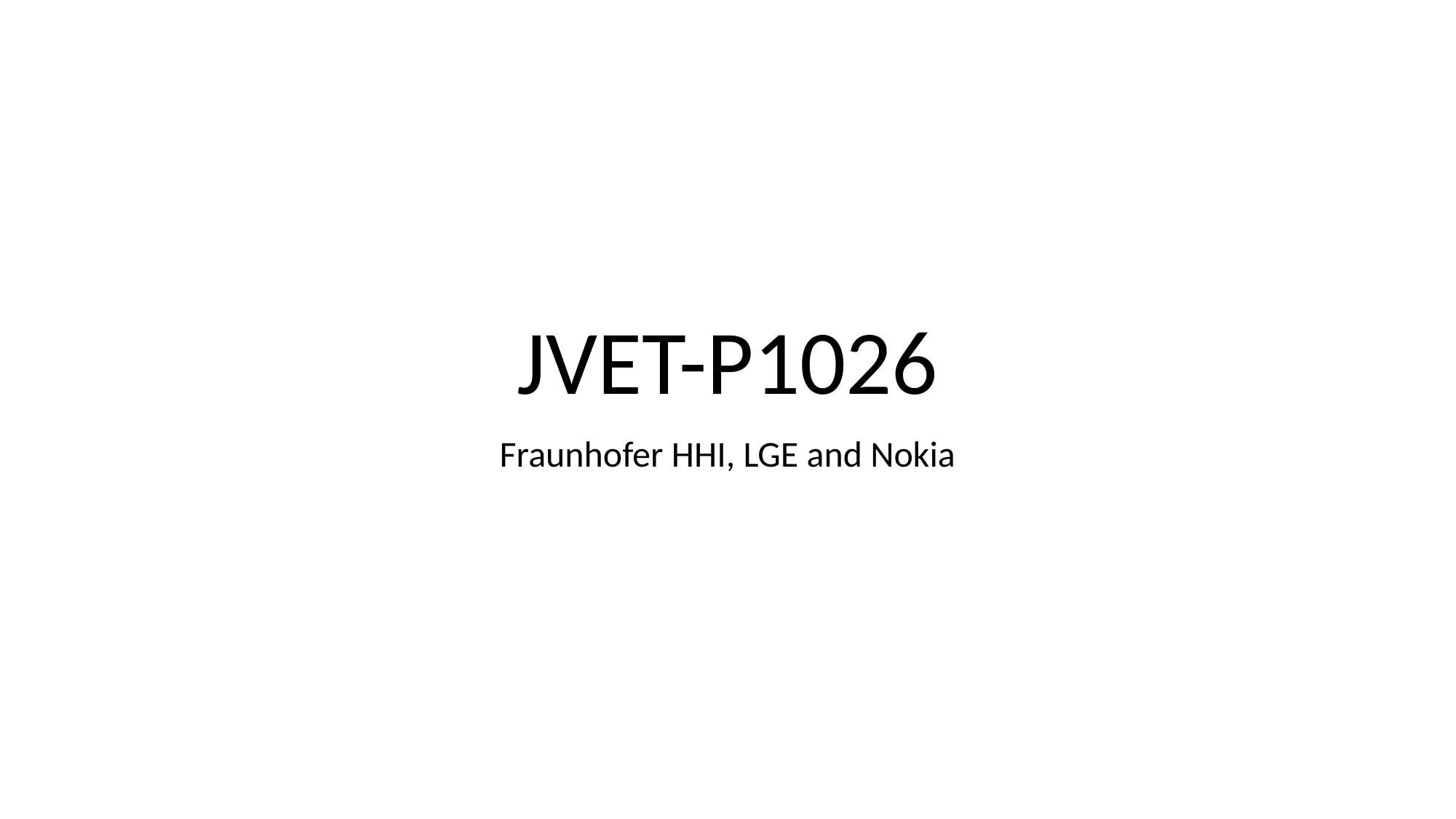

# JVET-P1026
Fraunhofer HHI, LGE and Nokia